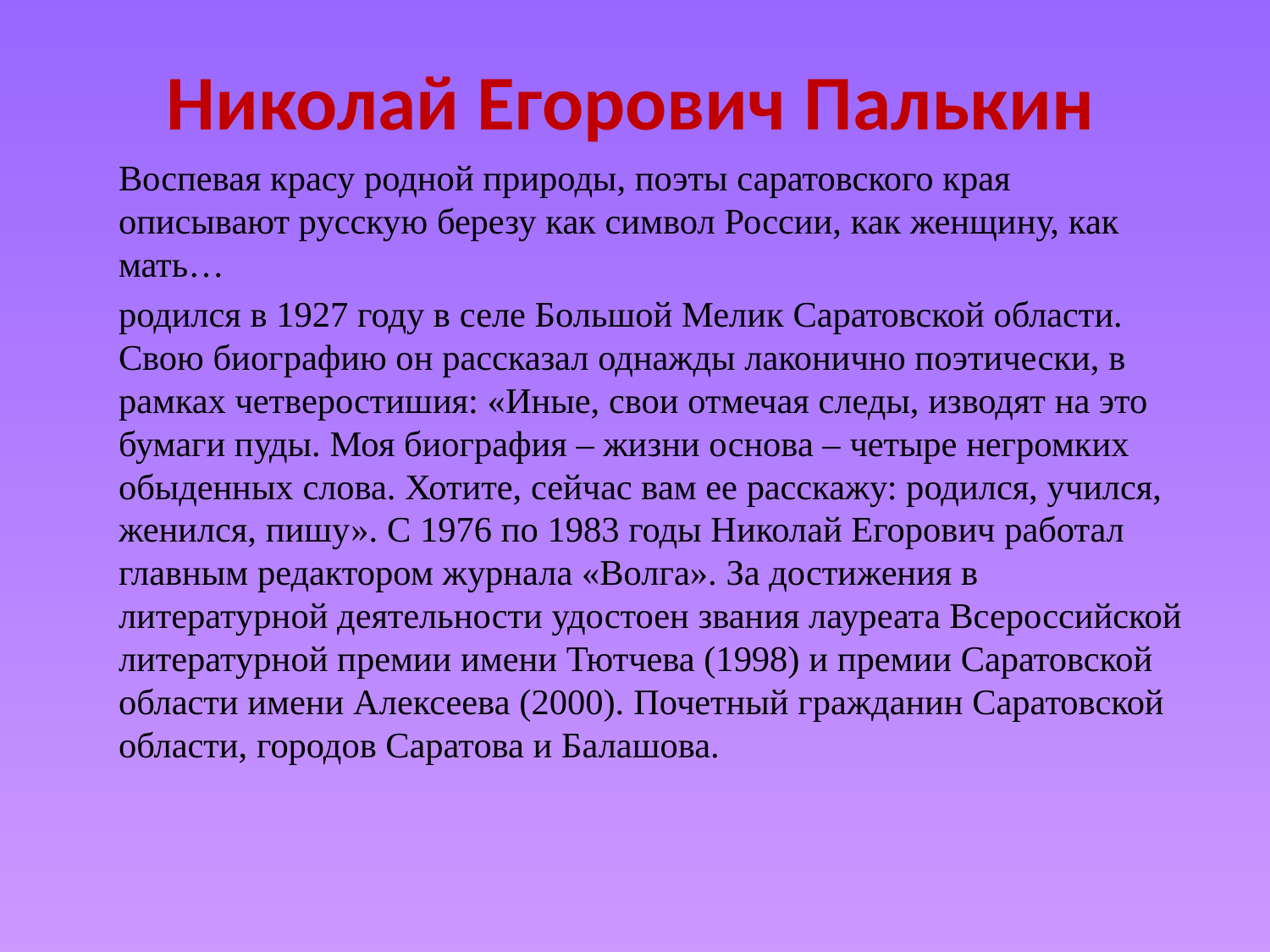

# Николай Егорович Палькин
	Воспевая красу родной природы, поэты саратовского края описывают русскую березу как символ России, как женщину, как мать…
	родился в 1927 году в селе Большой Мелик Саратовской области. Свою биографию он рассказал однажды лаконично поэтически, в рамках четверостишия: «Иные, свои отмечая следы, изводят на это бумаги пуды. Моя биография – жизни основа – четыре негромких обыденных слова. Хотите, сейчас вам ее расскажу: родился, учился, женился, пишу». С 1976 по 1983 годы Николай Егорович работал главным редактором журнала «Волга». За достижения в литературной деятельности удостоен звания лауреата Всероссийской литературной премии имени Тютчева (1998) и премии Саратовской области имени Алексеева (2000). Почетный гражданин Саратовской области, городов Саратова и Балашова.